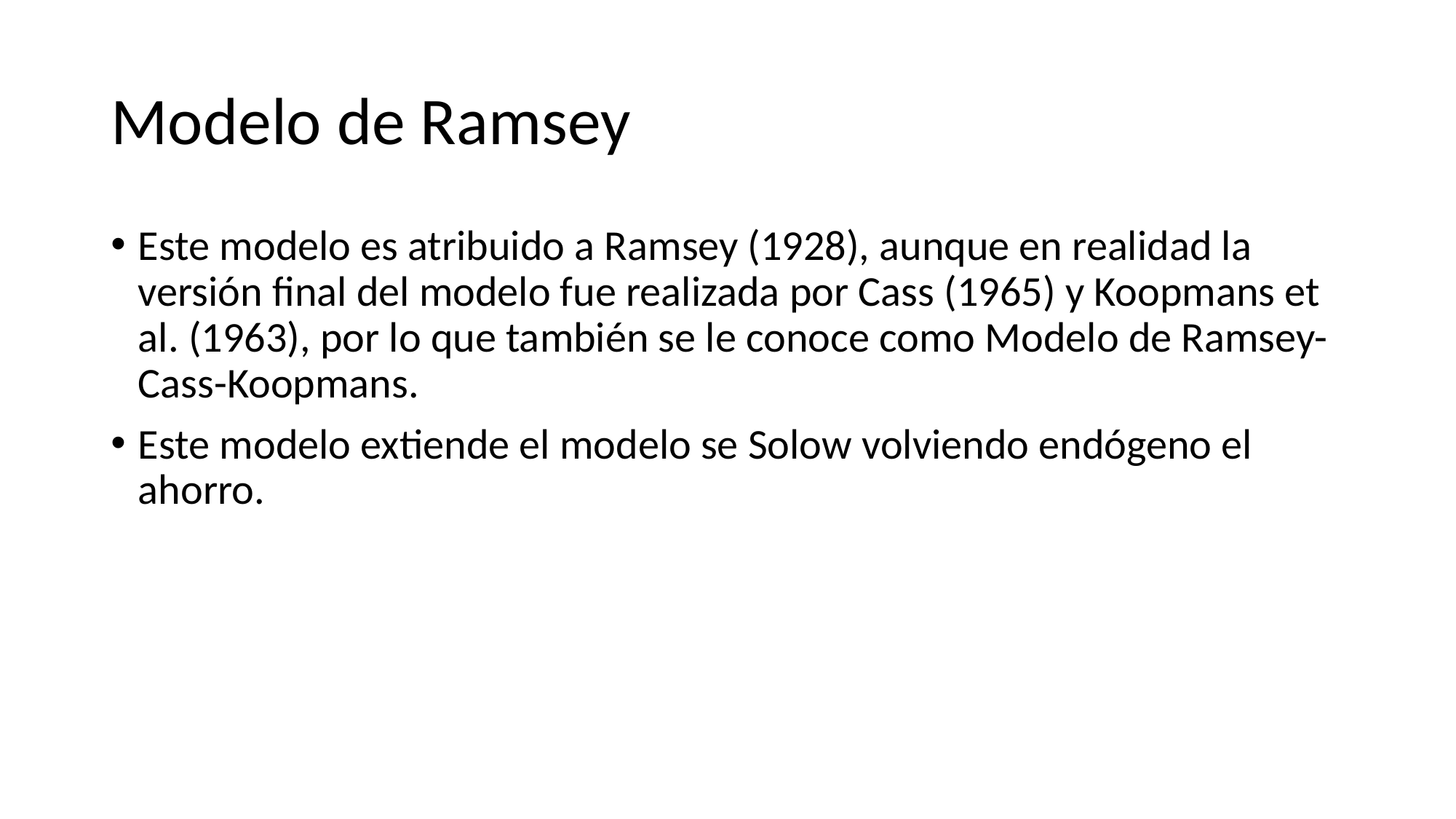

# Modelo de Ramsey
Este modelo es atribuido a Ramsey (1928), aunque en realidad la versión final del modelo fue realizada por Cass (1965) y Koopmans et al. (1963), por lo que también se le conoce como Modelo de Ramsey-Cass-Koopmans.
Este modelo extiende el modelo se Solow volviendo endógeno el ahorro.